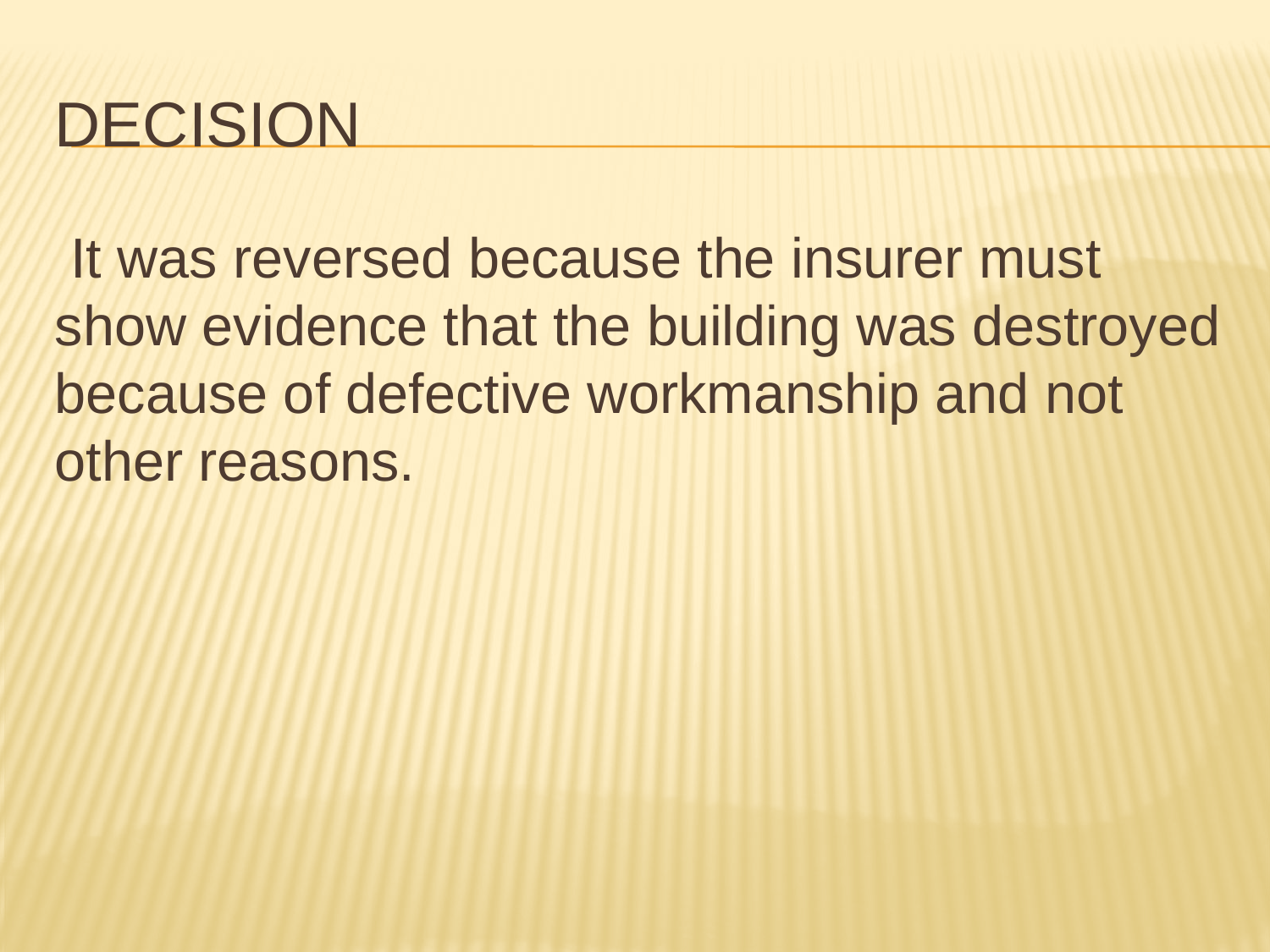

# Decision
 It was reversed because the insurer must show evidence that the building was destroyed because of defective workmanship and not other reasons.